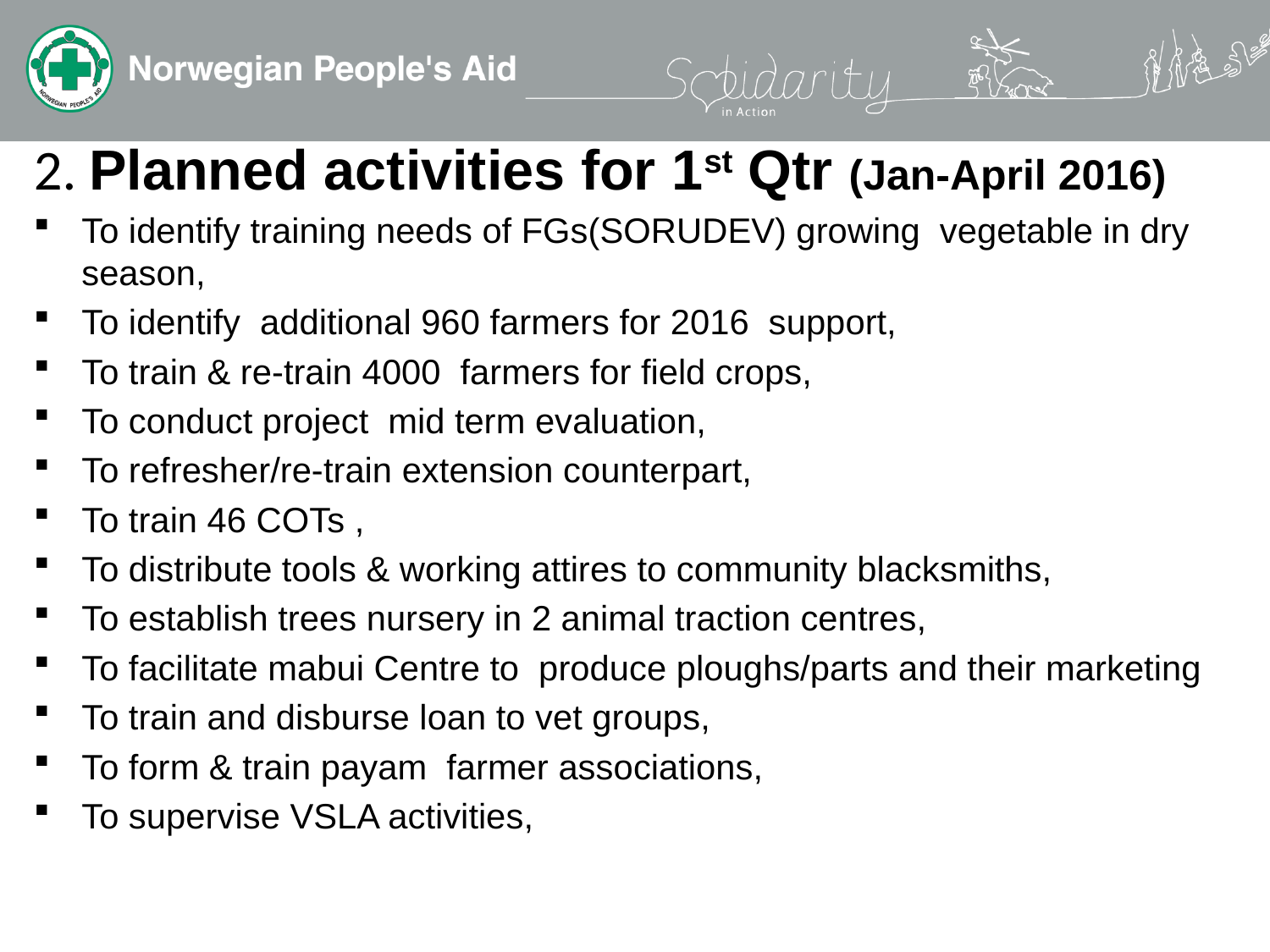

2. Planned activities for 1st Qtr (Jan-April 2016)
To identify training needs of FGs(SORUDEV) growing  vegetable in dry season,
To identify  additional 960 farmers for 2016  support,
To train & re-train 4000  farmers for field crops,
To conduct project  mid term evaluation,
To refresher/re-train extension counterpart,
To train 46 COTs ,
To distribute tools & working attires to community blacksmiths,
To establish trees nursery in 2 animal traction centres,
To facilitate mabui Centre to  produce ploughs/parts and their marketing
To train and disburse loan to vet groups,
To form & train payam  farmer associations,
To supervise VSLA activities,